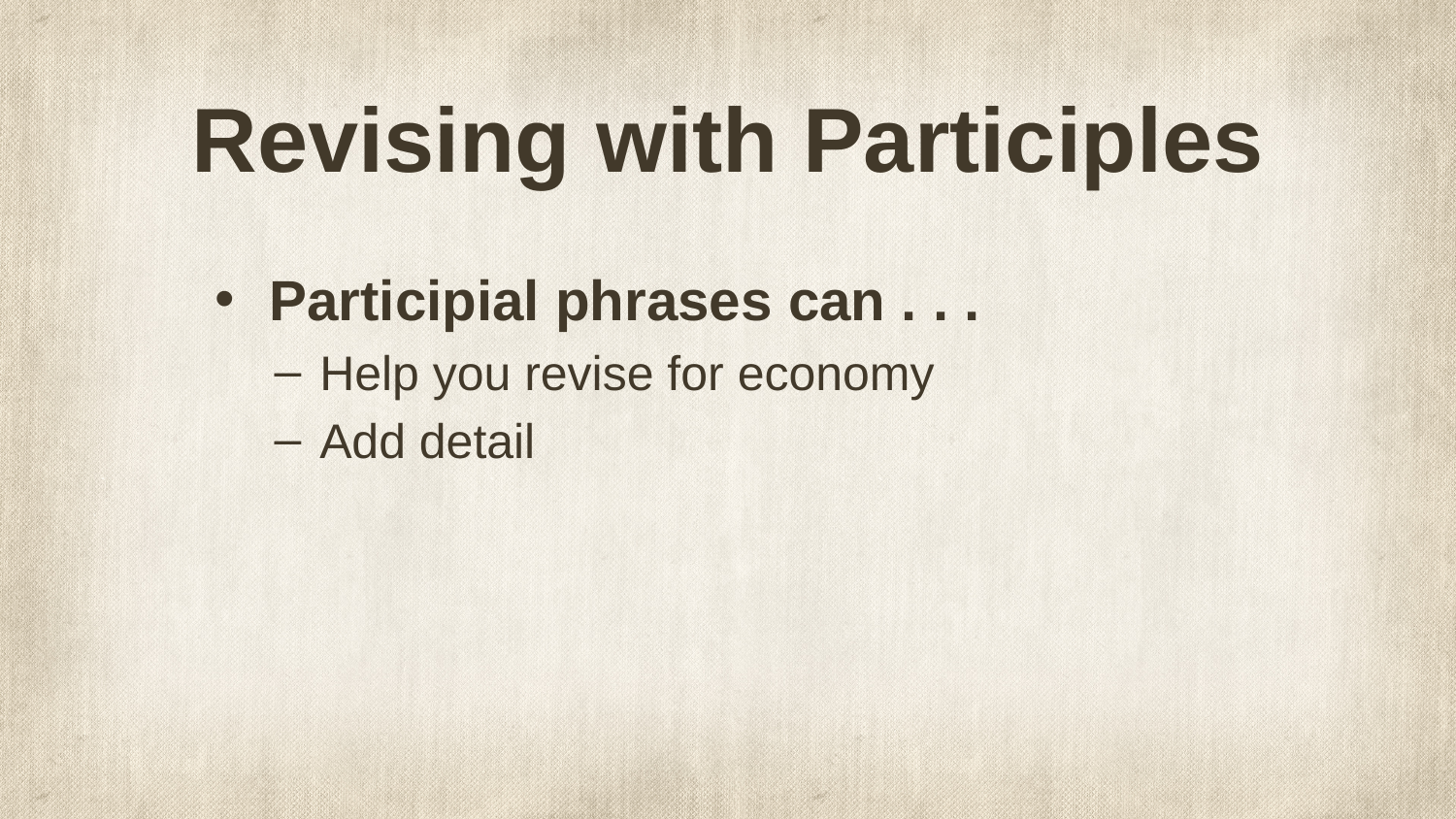

# Revising with Participles
Participial phrases can . . .
Help you revise for economy
Add detail